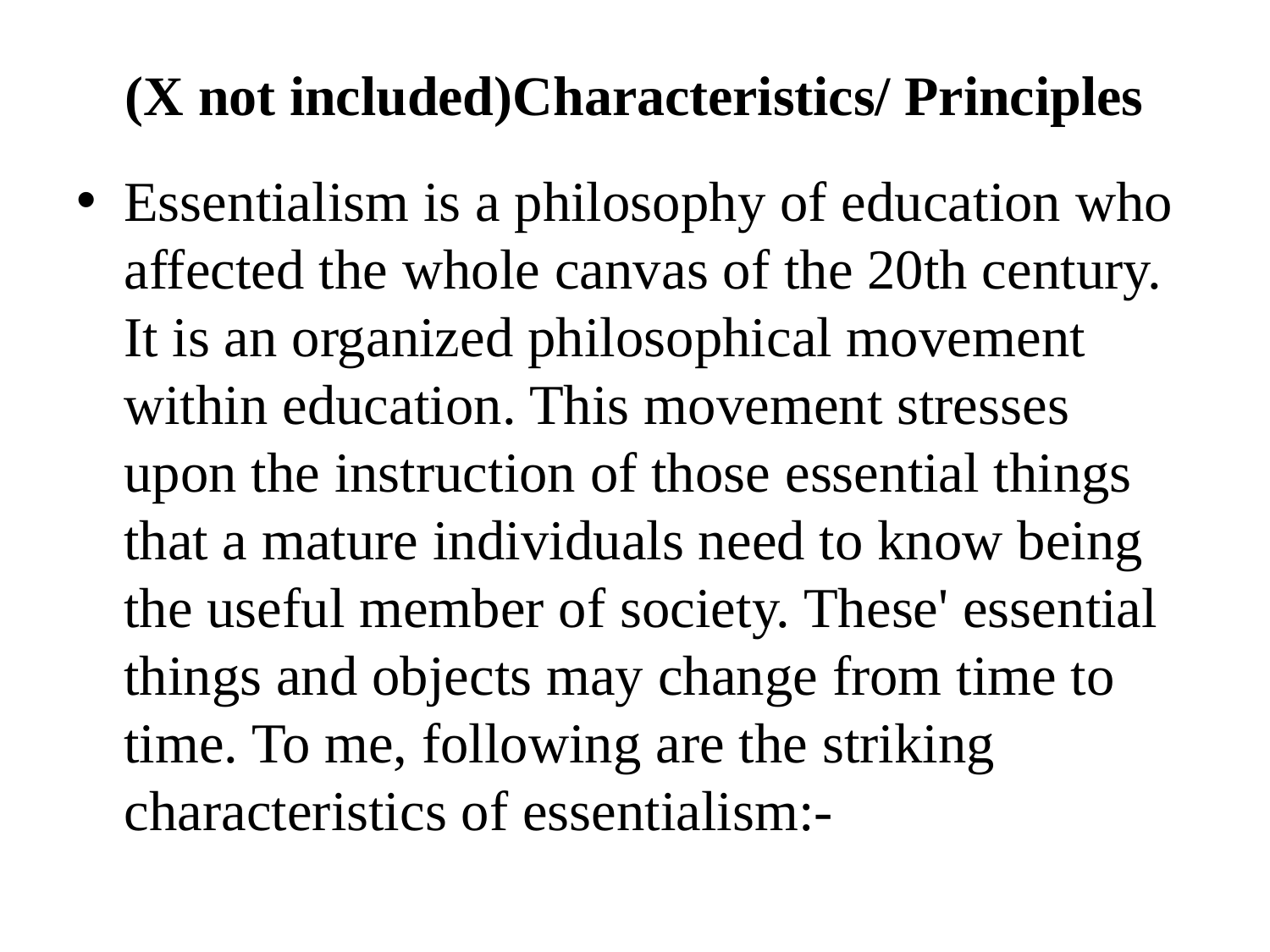

# (X not included)Characteristics/ Principles
Essentialism is a philosophy of education who affected the whole canvas of the 20th century. It is an organized philosophical movement within education. This movement stresses upon the instruction of those essential things that a mature individuals need to know being the useful member of society. These' essential things and objects may change from time to time. To me, following are the striking characteristics of essentialism:-